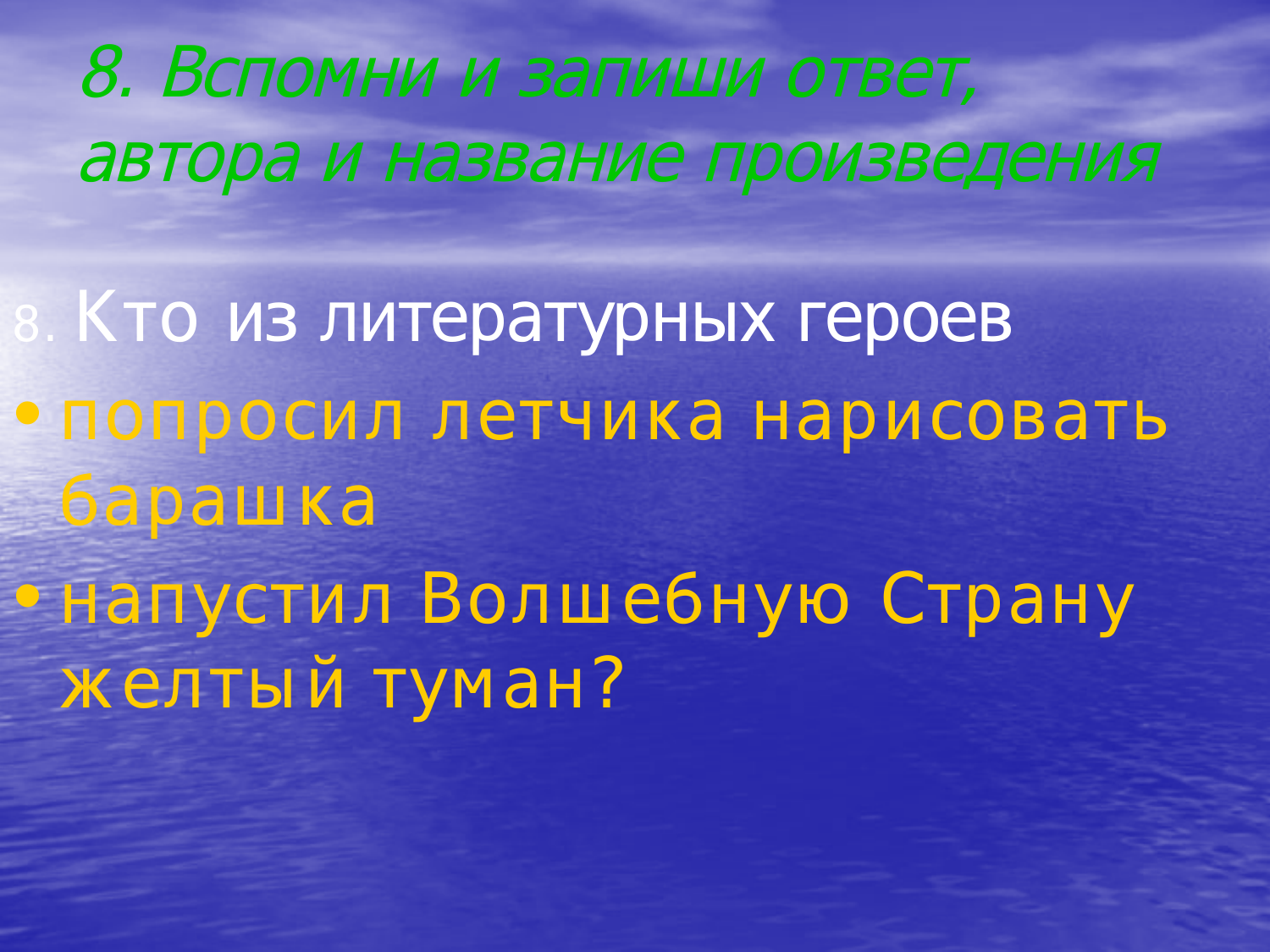

# 8. Вспомни и запиши ответ, автора и название произведения
8. Кто из литературных героев
попросил летчика нарисовать барашка
напустил Волшебную Страну желтый туман?